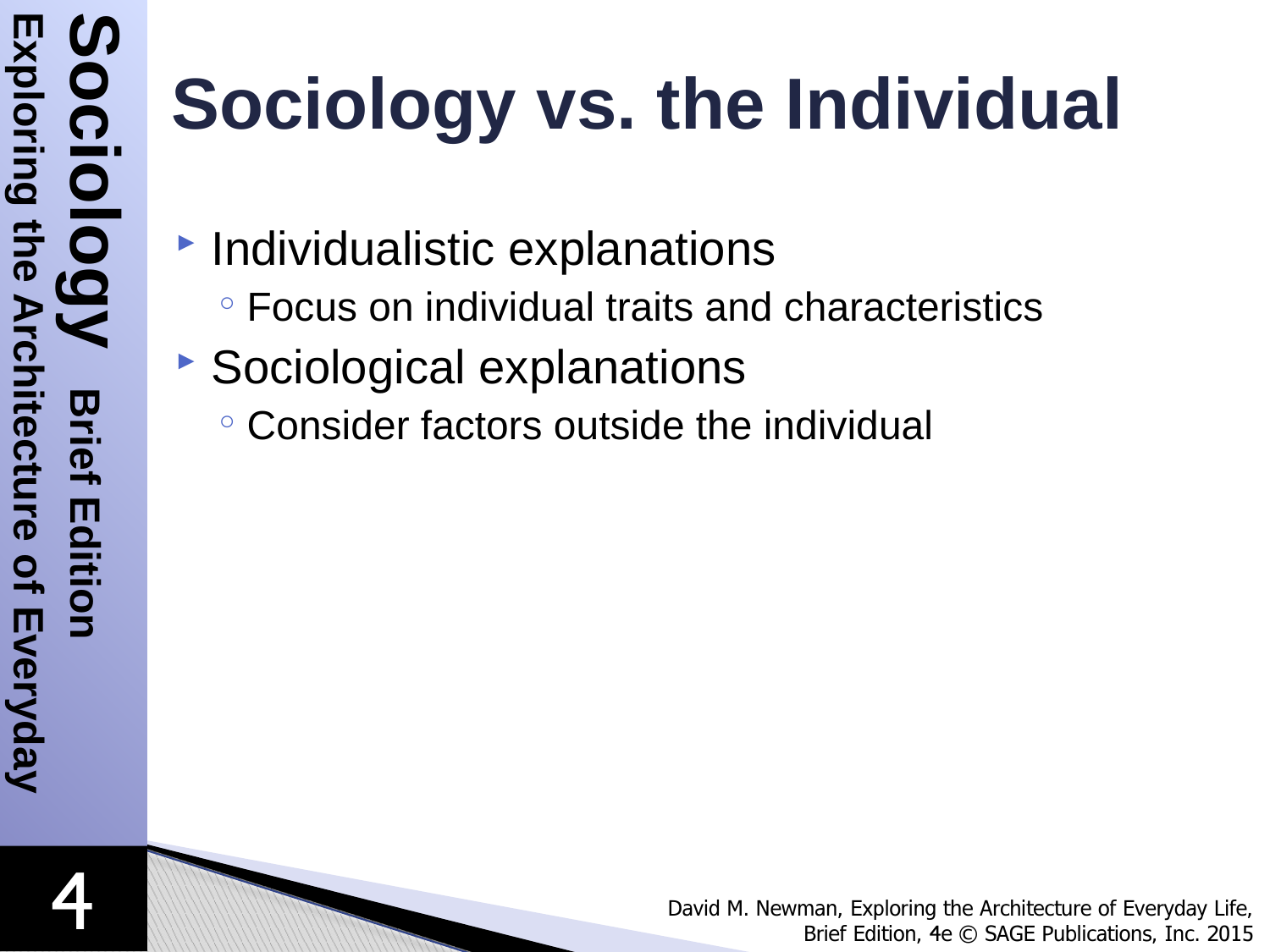

# Sociology vs. the Individual
Individualistic explanations
Focus on individual traits and characteristics
Sociological explanations
Consider factors outside the individual
David M. Newman, Exploring the Architecture of Everyday Life, Brief Edition, 4e © SAGE Publications, Inc. 2015